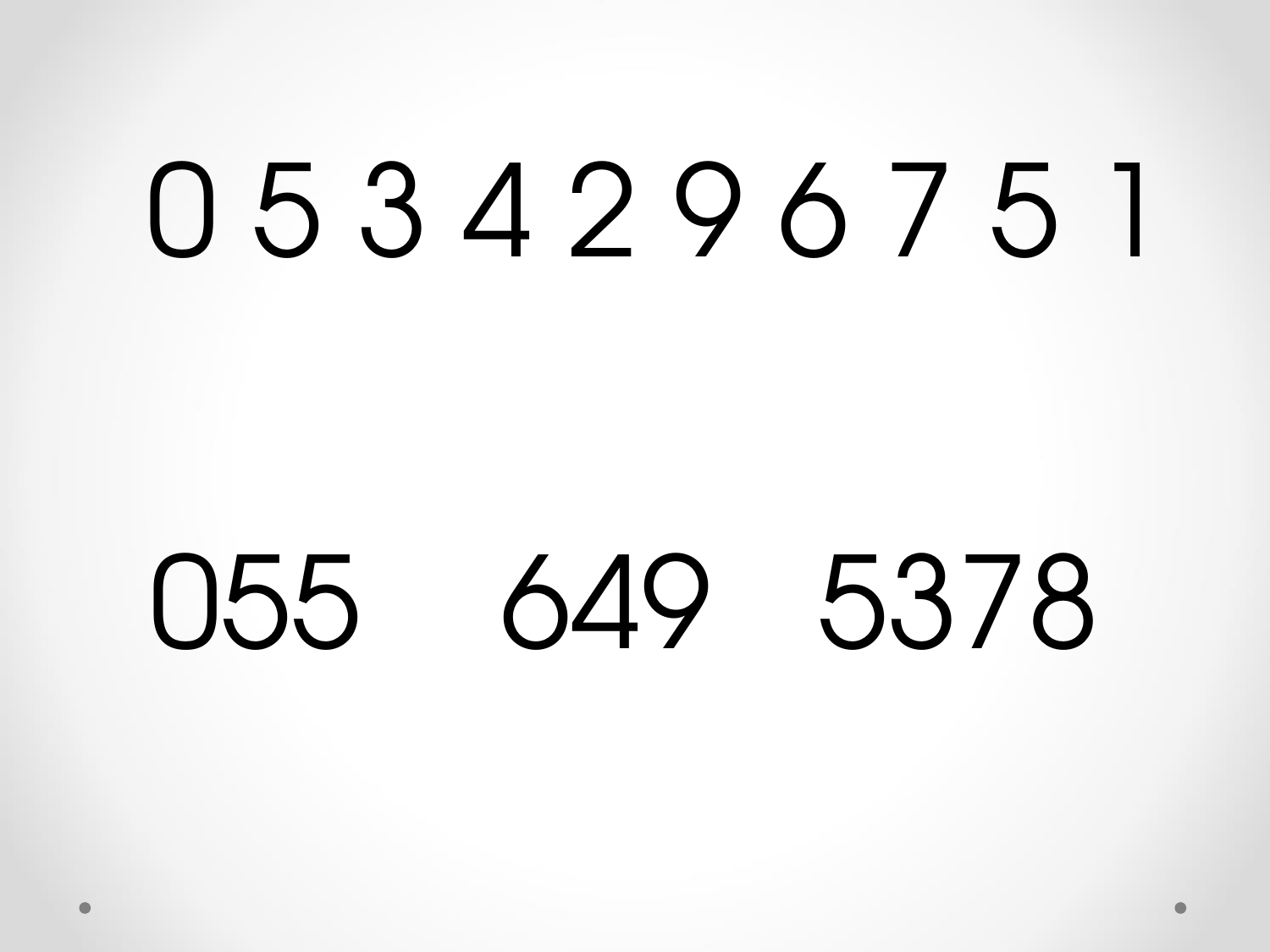

0 5 3 4 2 9 6 7 5 1
055    649   5378